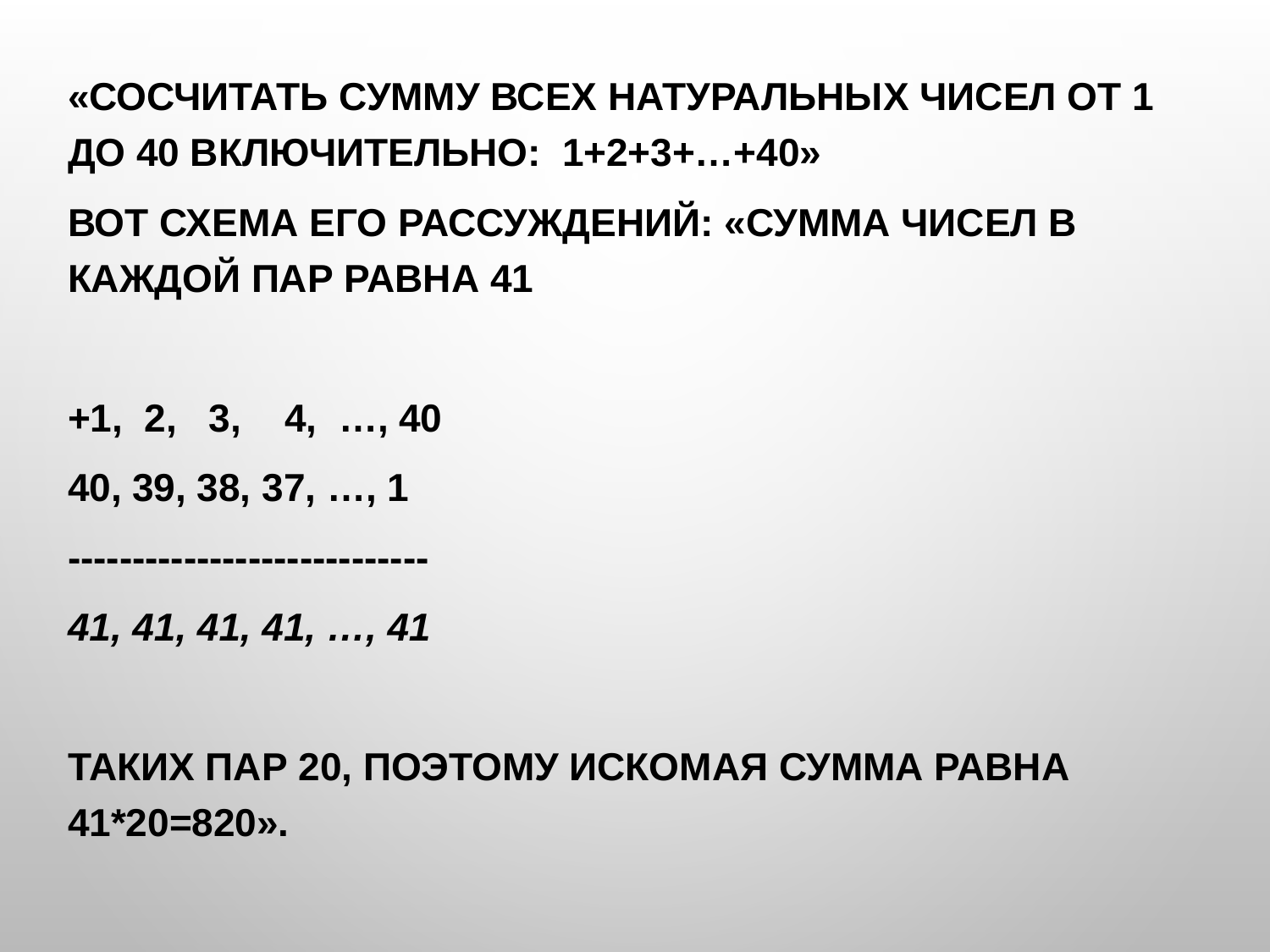

#
«Сосчитать сумму всех натуральных чисел от 1 до 40 включительно:  1+2+3+…+40»
Вот схема его рассуждений: «сумма чисел в каждой пар равна 41

+1,  2,   3,    4,  …, 40
40, 39, 38, 37, …, 1
----------------------------
41, 41, 41, 41, …, 41

Таких пар 20, поэтому искомая сумма равна        41*20=820».